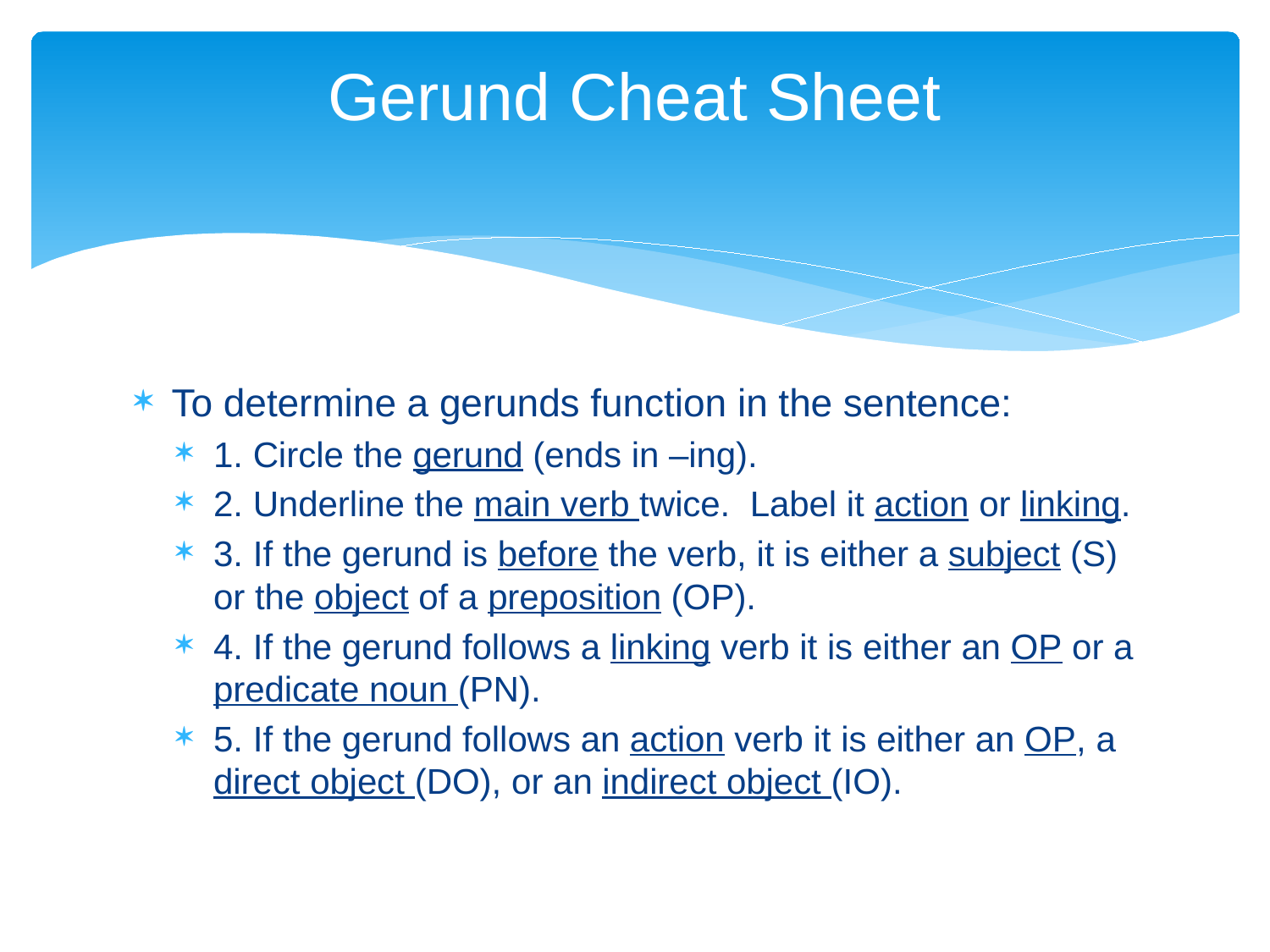

# Gerund Cheat Sheet
To determine a gerunds function in the sentence:
1. Circle the gerund (ends in –ing).
2. Underline the main verb twice.  Label it action or linking.
3. If the gerund is before the verb, it is either a subject (S) or the object of a preposition (OP).
4. If the gerund follows a linking verb it is either an OP or a predicate noun (PN).
5. If the gerund follows an action verb it is either an OP, a direct object (DO), or an indirect object (IO).